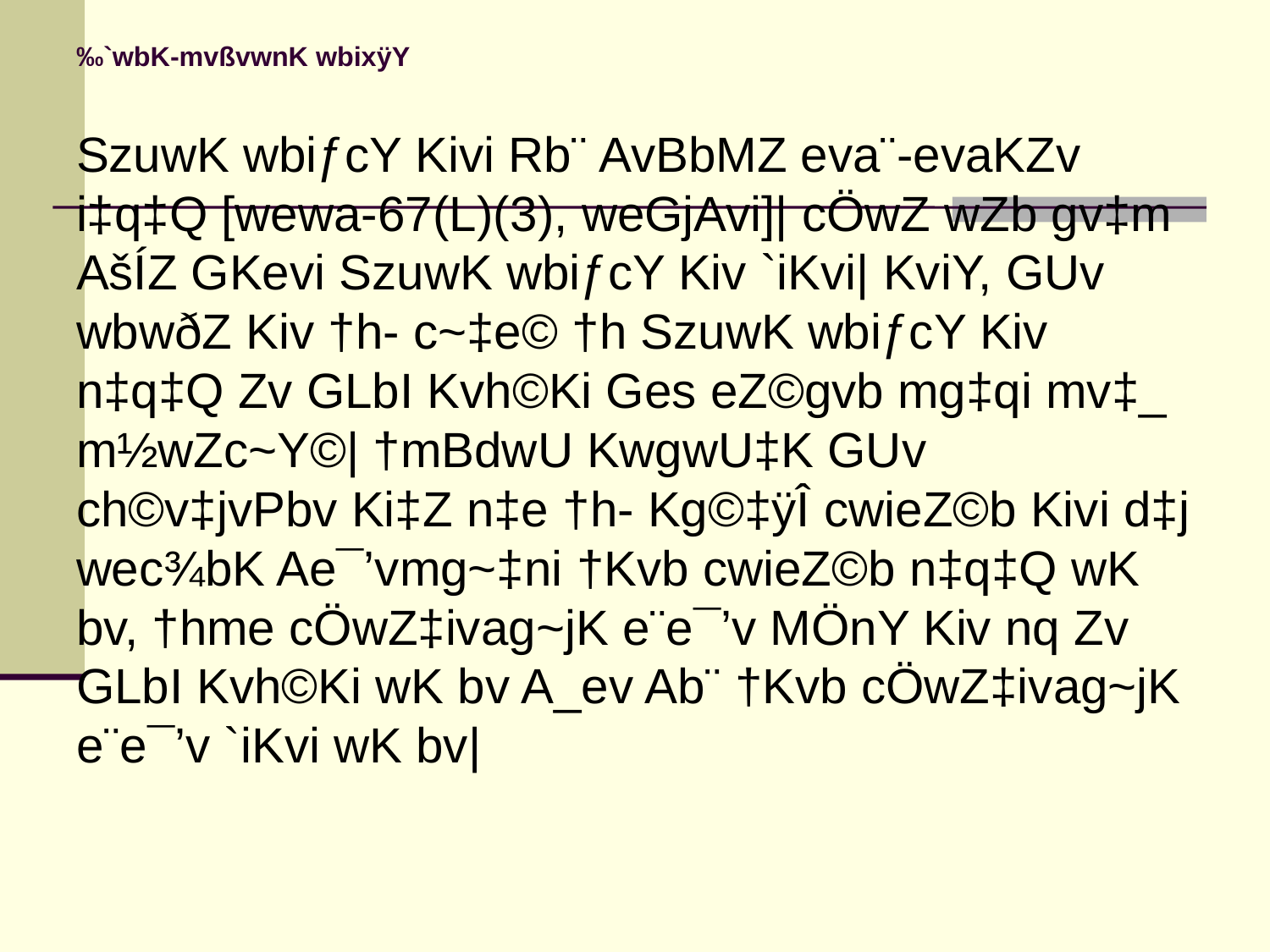

# ‰`wbK-mvßvwnK wbixÿY
SzuwK wbiƒcY Kivi Rb¨ AvBbMZ eva¨-evaKZv i‡q‡Q [wewa-67(L)(3), weGjAvi]| cÖwZ wZb gv‡m AšÍZ GKevi SzuwK wbiƒcY Kiv `iKvi| KviY, GUv wbwðZ Kiv †h- c~‡e© †h SzuwK wbiƒcY Kiv n‡q‡Q Zv GLbI Kvh©Ki Ges eZ©gvb mg‡qi mv‡_ m½wZc~Y©| †mBdwU KwgwU‡K GUv ch©v‡jvPbv Ki‡Z n‡e †h- Kg©‡ÿÎ cwieZ©b Kivi d‡j wec¾bK Ae¯’vmg~‡ni †Kvb cwieZ©b n‡q‡Q wK bv, †hme cÖwZ‡ivag~jK e¨e¯’v MÖnY Kiv nq Zv GLbI Kvh©Ki wK bv A_ev Ab¨ †Kvb cÖwZ‡ivag~jK e¨e¯’v `iKvi wK bv|